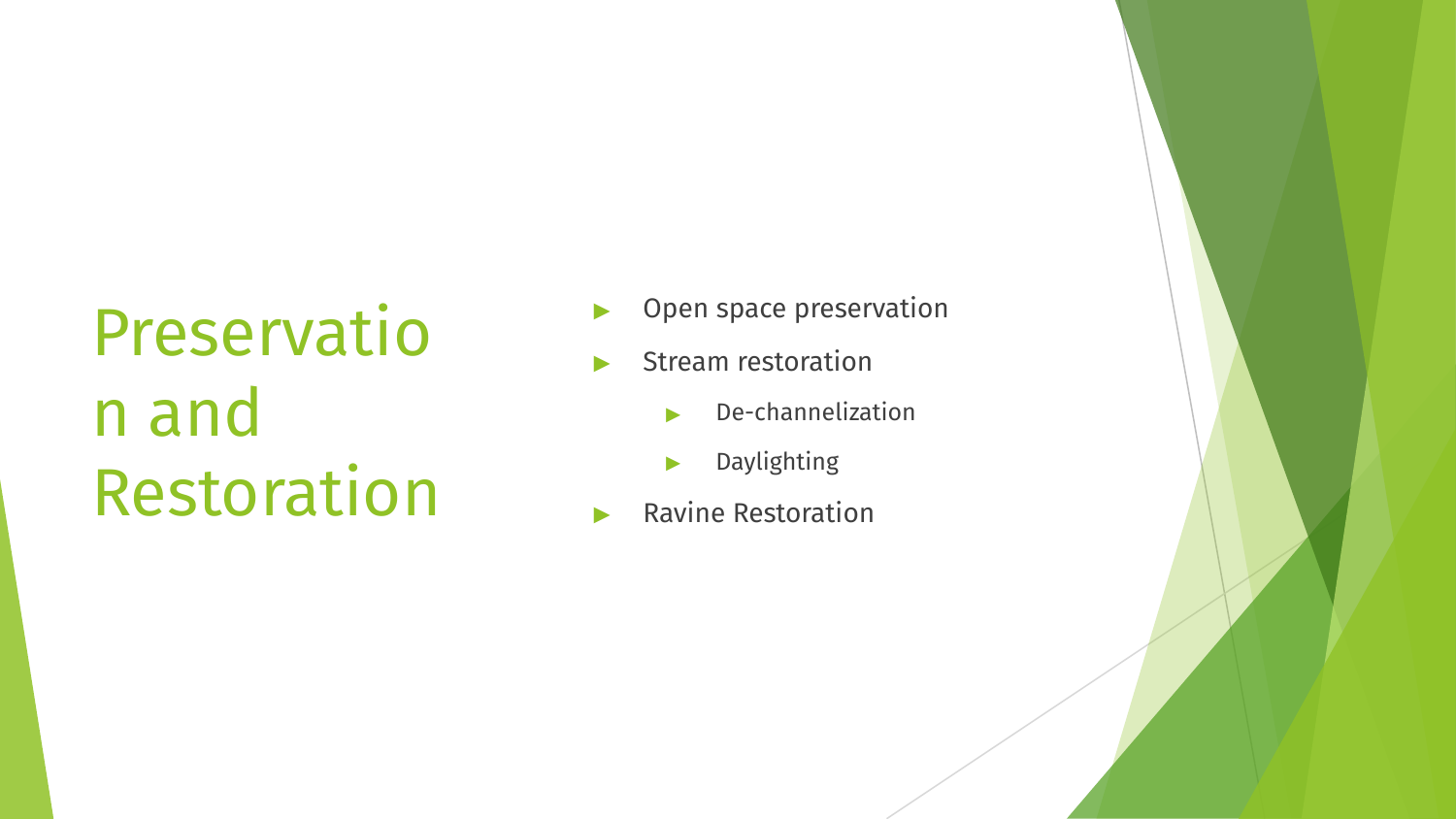

# Preservation and Restoration
Open space preservation
Stream restoration
De-channelization
Daylighting
Ravine Restoration